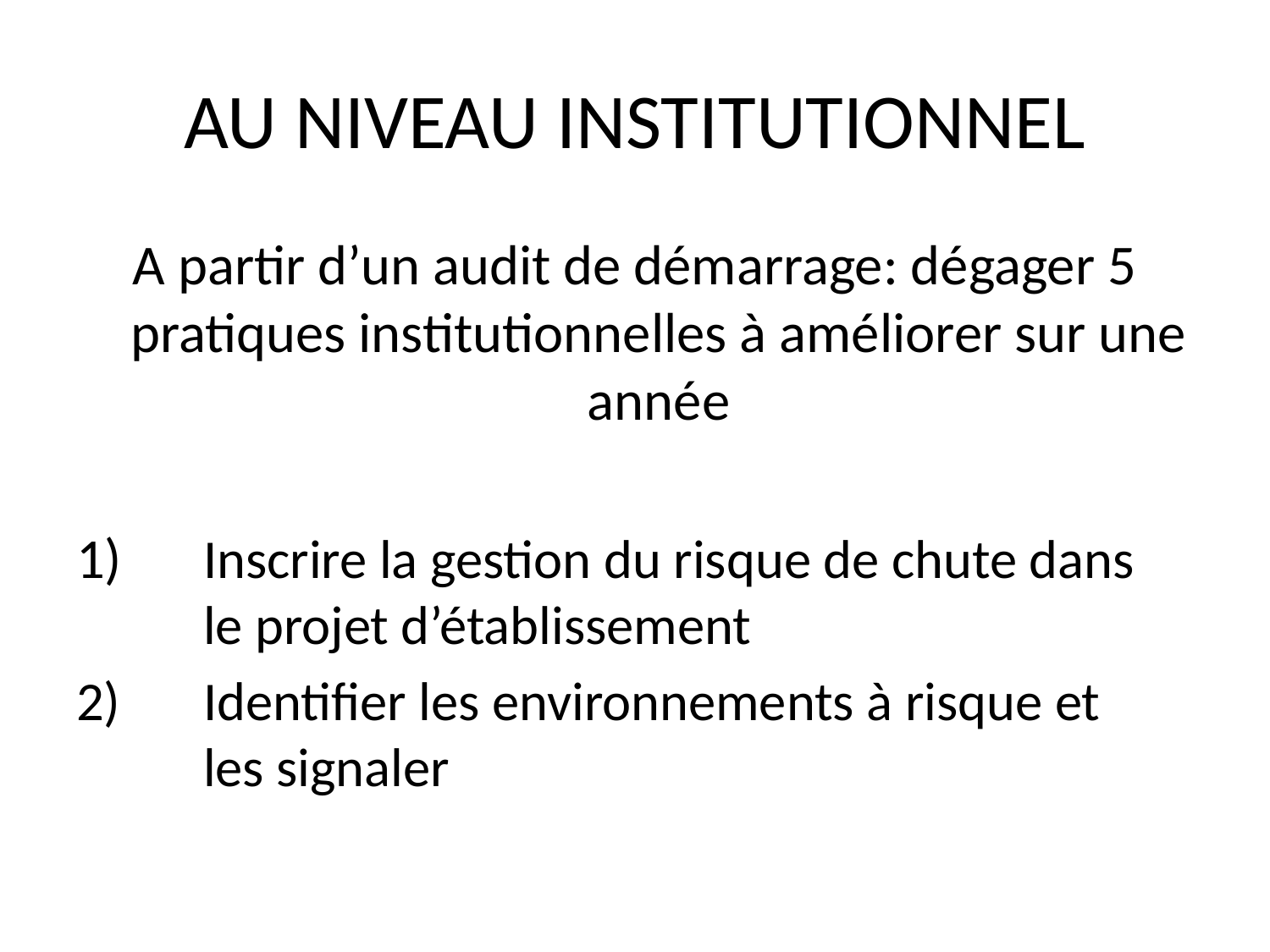

# AU NIVEAU INSTITUTIONNEL
A partir d’un audit de démarrage: dégager 5 pratiques institutionnelles à améliorer sur une année

1) 	Inscrire la gestion du risque de chute dans 	le projet d’établissement
2) 	Identifier les environnements à risque et 	les signaler